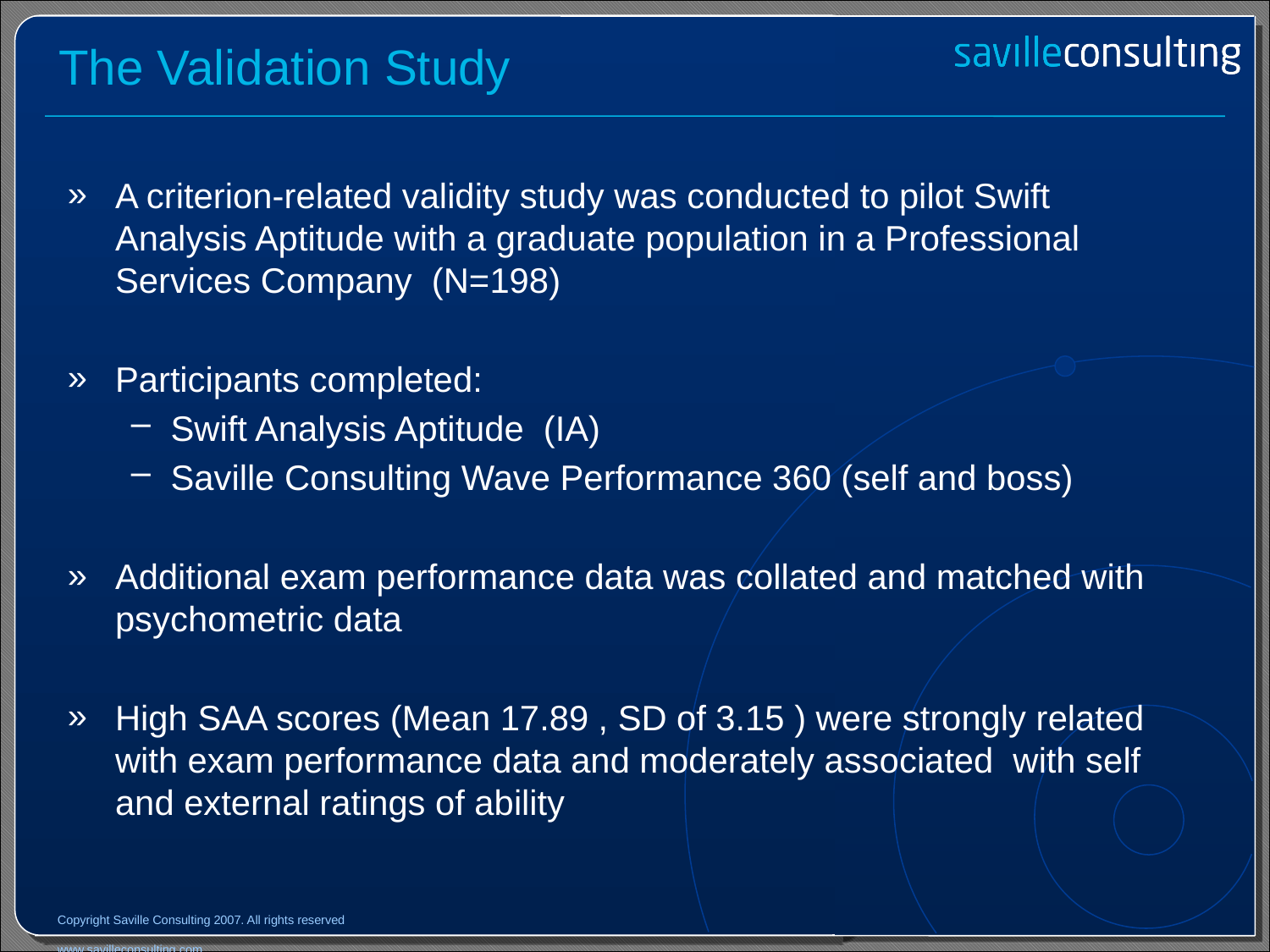

# The Validation Study
A criterion-related validity study was conducted to pilot Swift Analysis Aptitude with a graduate population in a Professional Services Company  (N=198)

Participants completed:
Swift Analysis Aptitude  (IA)
Saville Consulting Wave Performance 360 (self and boss)

Additional exam performance data was collated and matched with psychometric data

High SAA scores (Mean 17.89 , SD of 3.15 ) were strongly related with exam performance data and moderately associated  with self and external ratings of ability